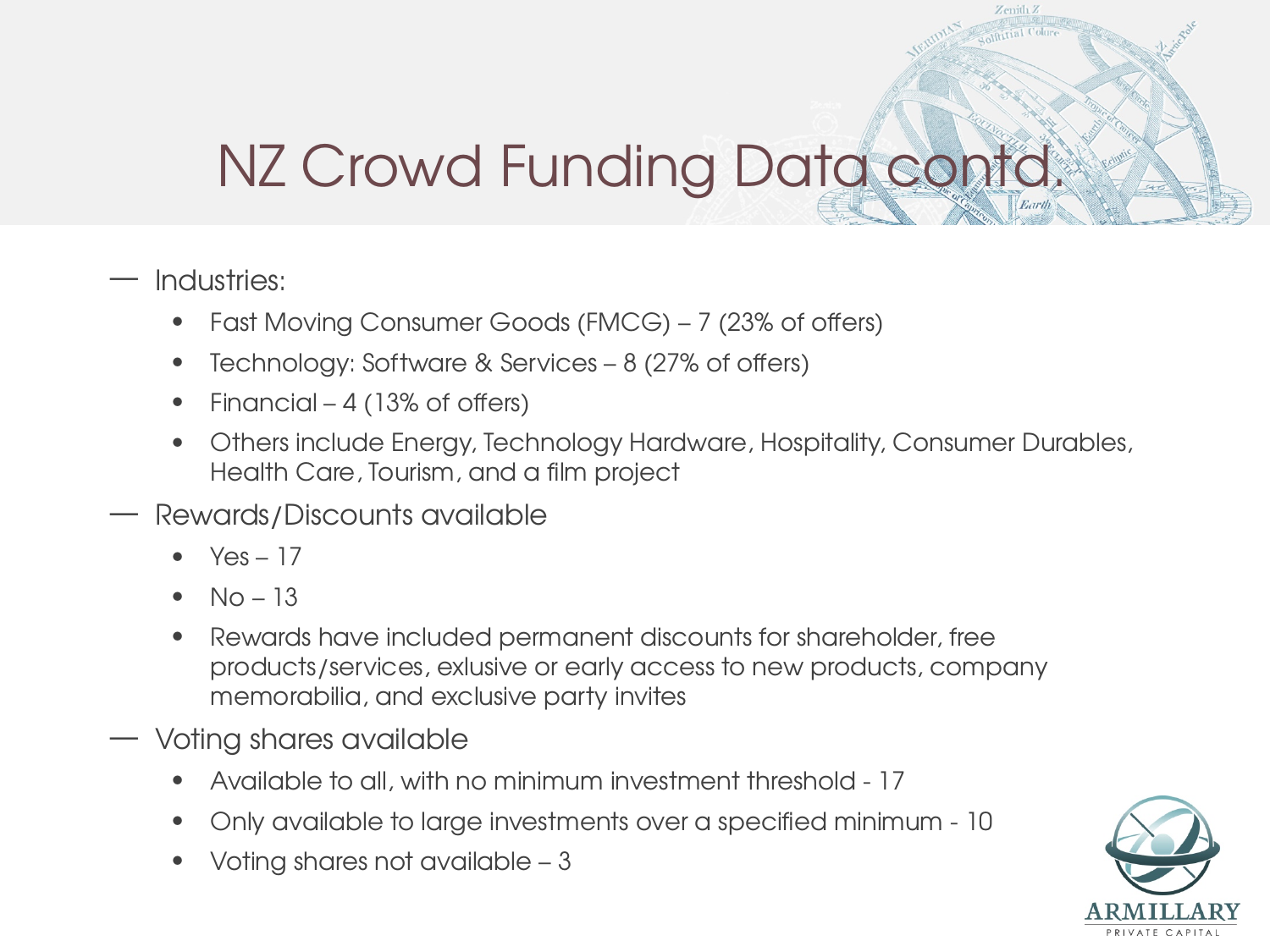

# NZ Crowd Funding Data contd.
Industries:
Fast Moving Consumer Goods (FMCG) – 7 (23% of offers)
Technology: Software & Services – 8 (27% of offers)
Financial – 4 (13% of offers)
Others include Energy, Technology Hardware, Hospitality, Consumer Durables, Health Care, Tourism, and a film project
Rewards/Discounts available
Yes – 17
No – 13
Rewards have included permanent discounts for shareholder, free products/services, exlusive or early access to new products, company memorabilia, and exclusive party invites
Voting shares available
Available to all, with no minimum investment threshold - 17
Only available to large investments over a specified minimum - 10
Voting shares not available – 3